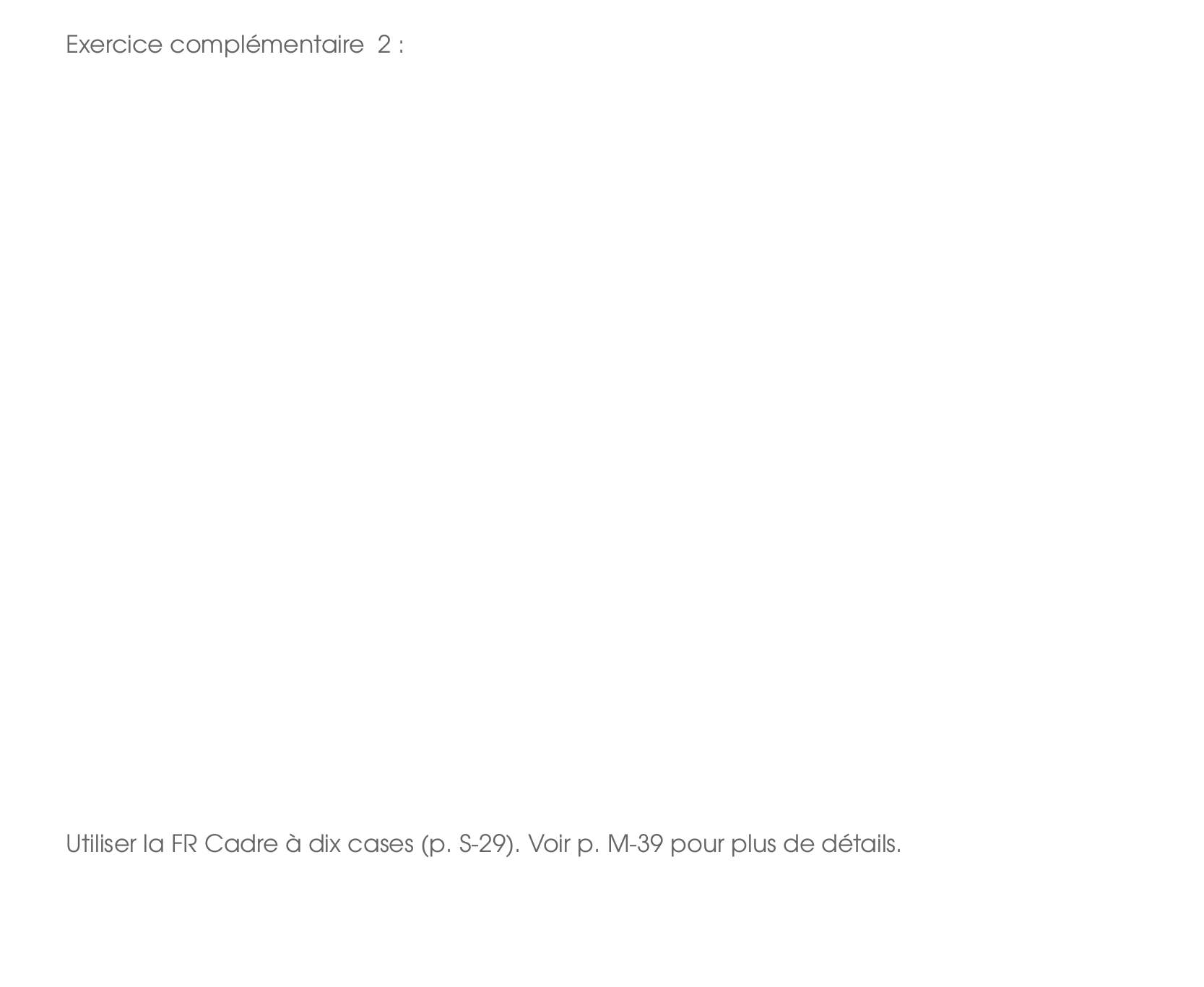

Exercice complémentaire  2 :
Utiliser la FR Cadre à dix cases (p. S-29). Voir p. M-39 pour plus de détails.